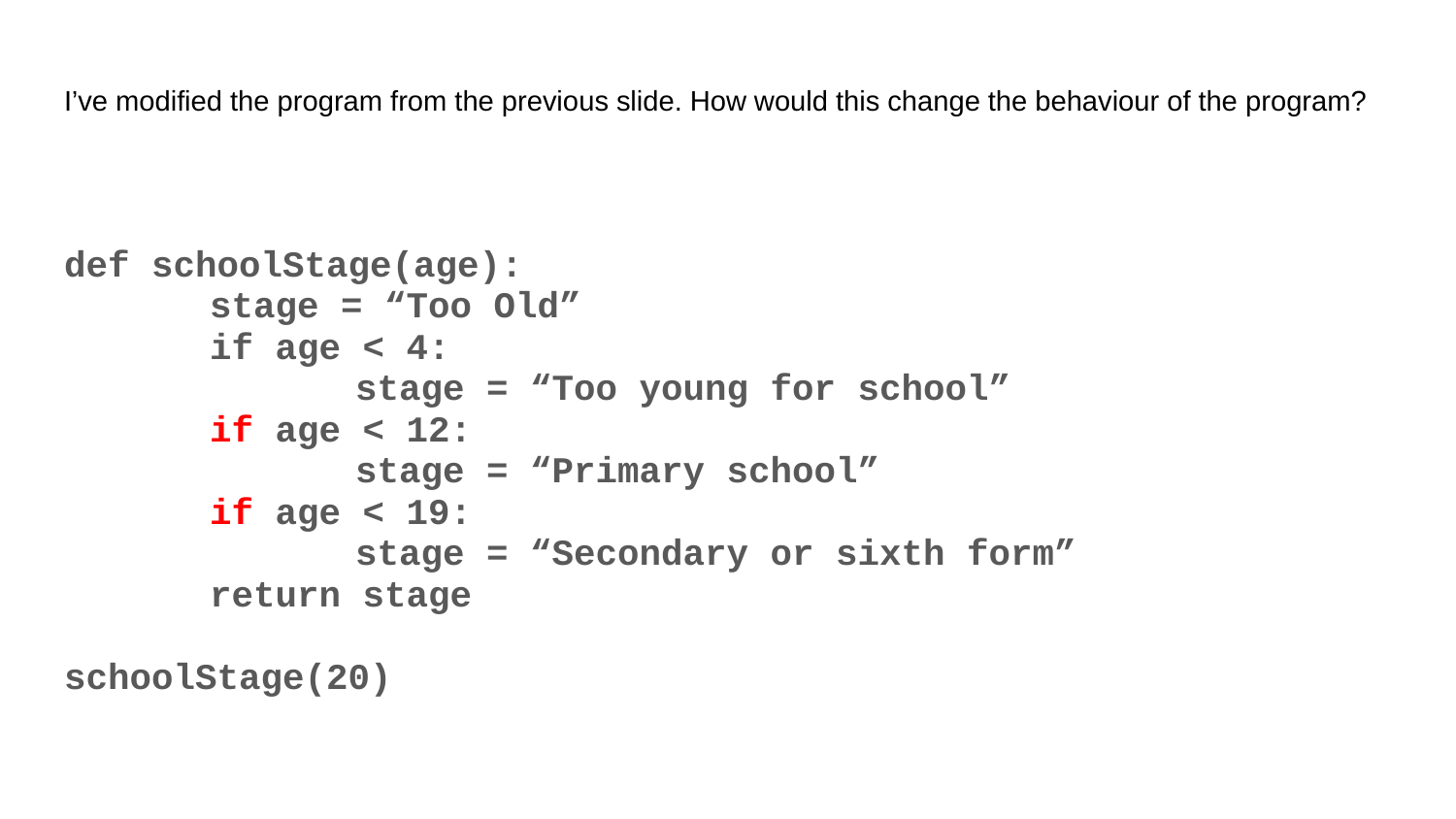

# I’ve modified the program from the previous slide. How would this change the behaviour of the program?
def schoolStage(age):
	stage = “Too Old”
	if age < 4:
		stage = “Too young for school”
	if age < 12:
		stage = “Primary school”
	if age < 19:
		stage = “Secondary or sixth form”
	return stage

schoolStage(20)